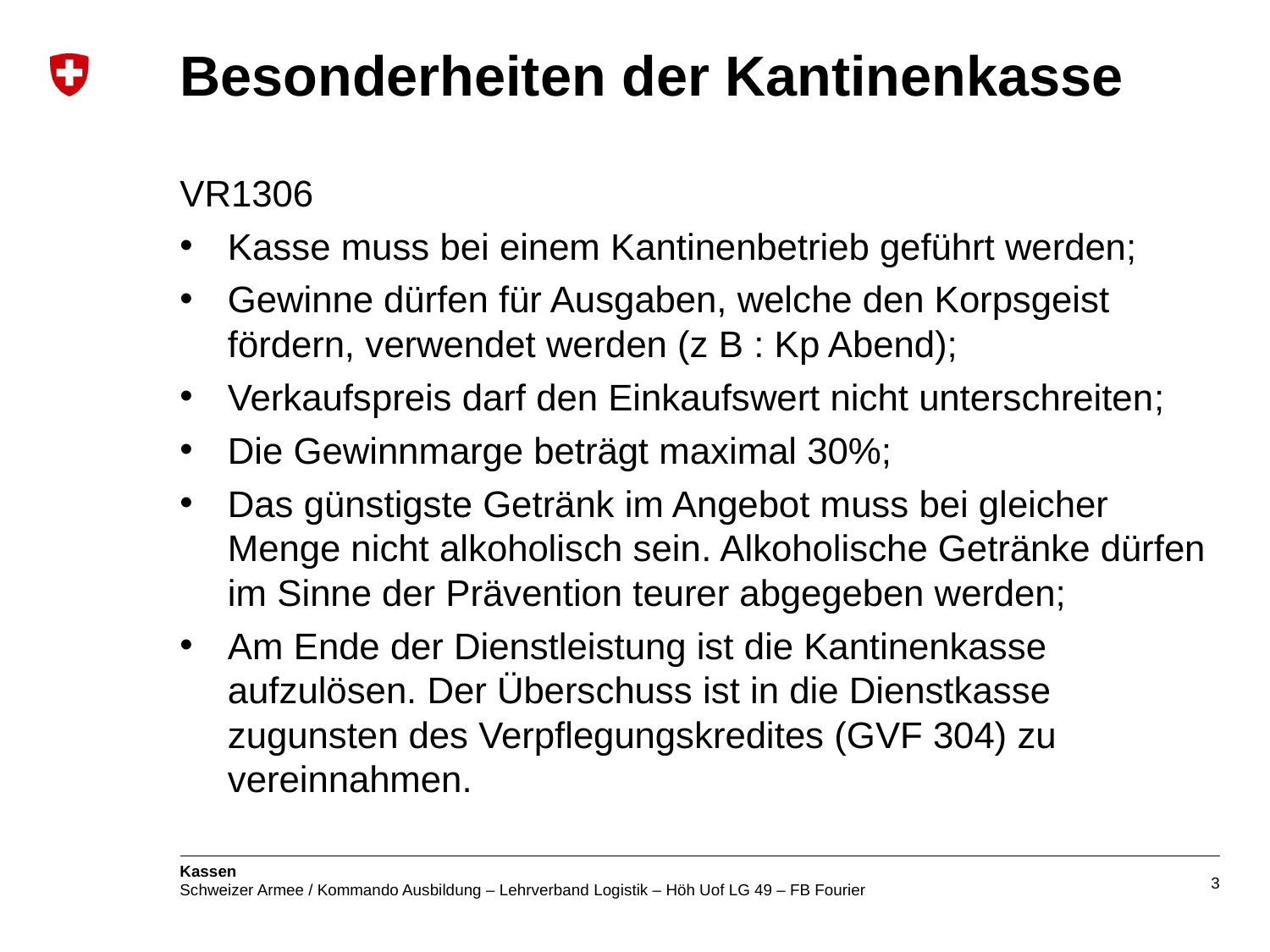

# Besonderheiten der Kantinenkasse
VR1306
Kasse muss bei einem Kantinenbetrieb geführt werden;
Gewinne dürfen für Ausgaben, welche den Korpsgeist fördern, verwendet werden (z B : Kp Abend);
Verkaufspreis darf den Einkaufswert nicht unterschreiten;
Die Gewinnmarge beträgt maximal 30%;
Das günstigste Getränk im Angebot muss bei gleicher Menge nicht alkoholisch sein. Alkoholische Getränke dürfen im Sinne der Prävention teurer abgegeben werden;
Am Ende der Dienstleistung ist die Kantinenkasse aufzulösen. Der Überschuss ist in die Dienstkasse zugunsten des Verpflegungskredites (GVF 304) zu vereinnahmen.